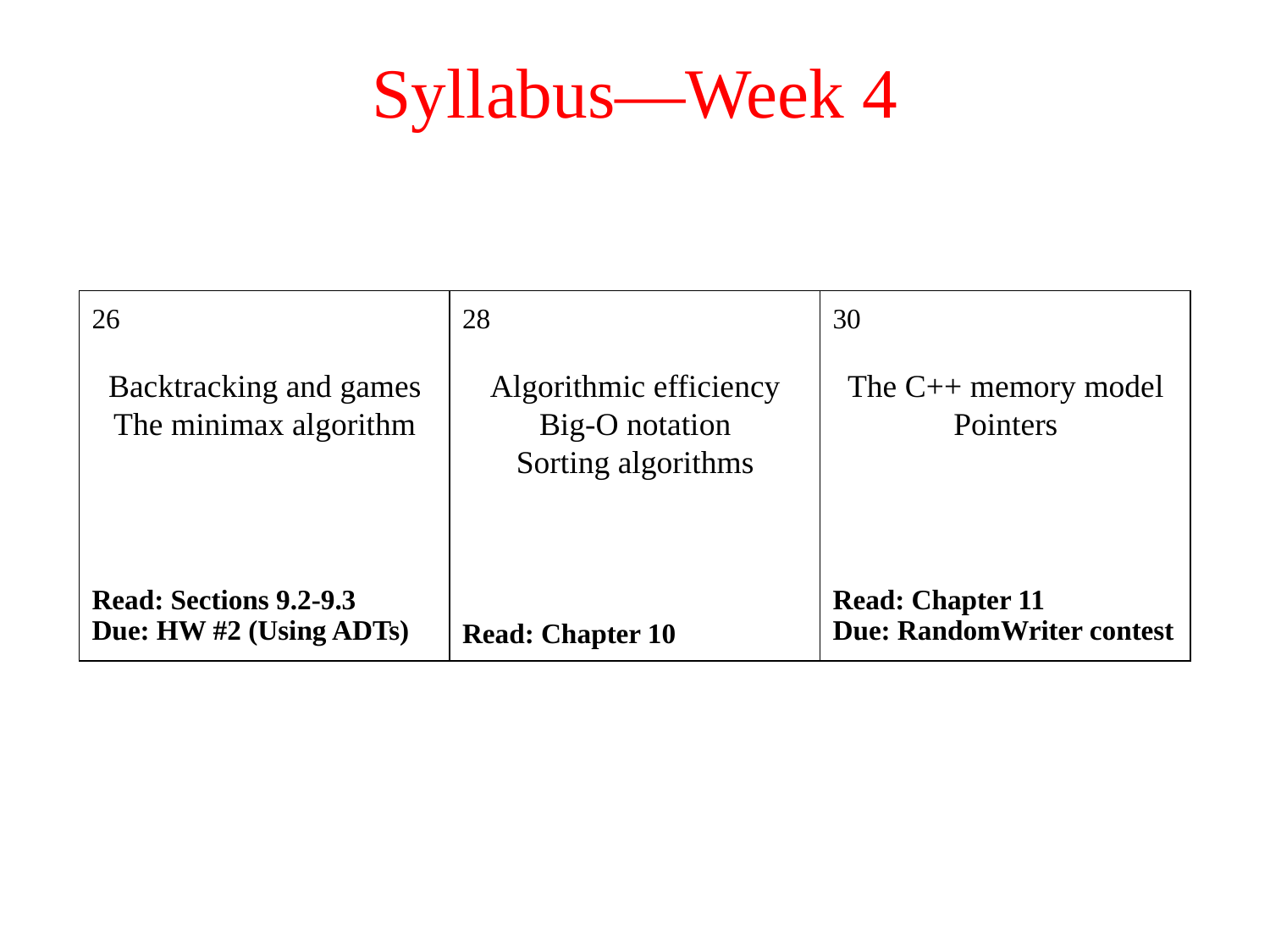

# Syllabus—Week 4

26
Backtracking and games
The minimax algorithm
Read: Sections 9.2-9.3
Due: HW #2 (Using ADTs)

28
Algorithmic efficiency
Big-O notation
Sorting algorithms

Read: Chapter 10

30
The C++ memory model
Pointers
Read: Chapter 11
Due: RandomWriter contest